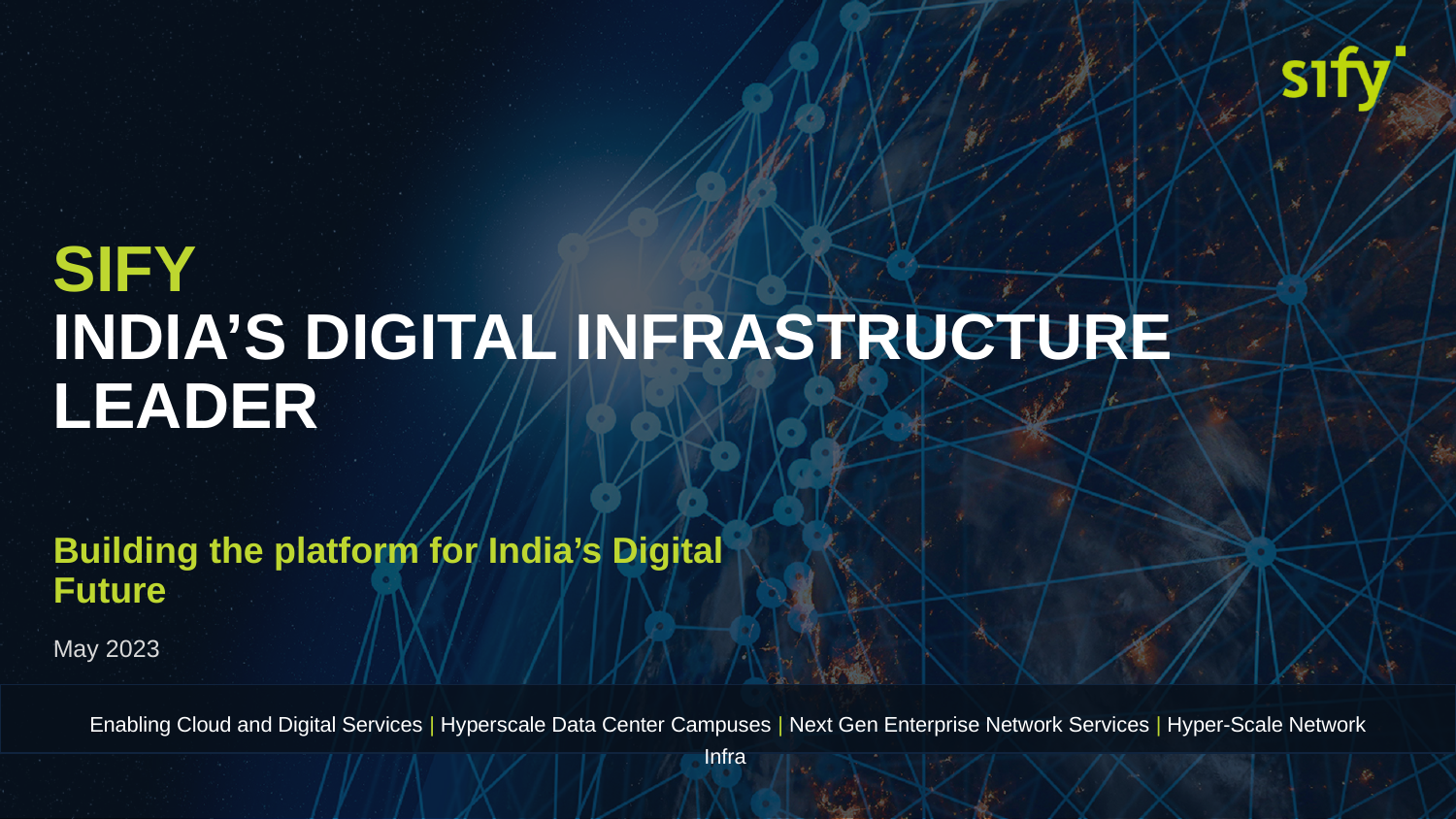

SIFY
INDIA’s DIGITAL INFRASTRUCTURE LEADER
Building the platform for India’s Digital Future
May 2023

Enabling Cloud and Digital Services | Hyperscale Data Center Campuses | Next Gen Enterprise Network Services | Hyper-Scale Network Infra